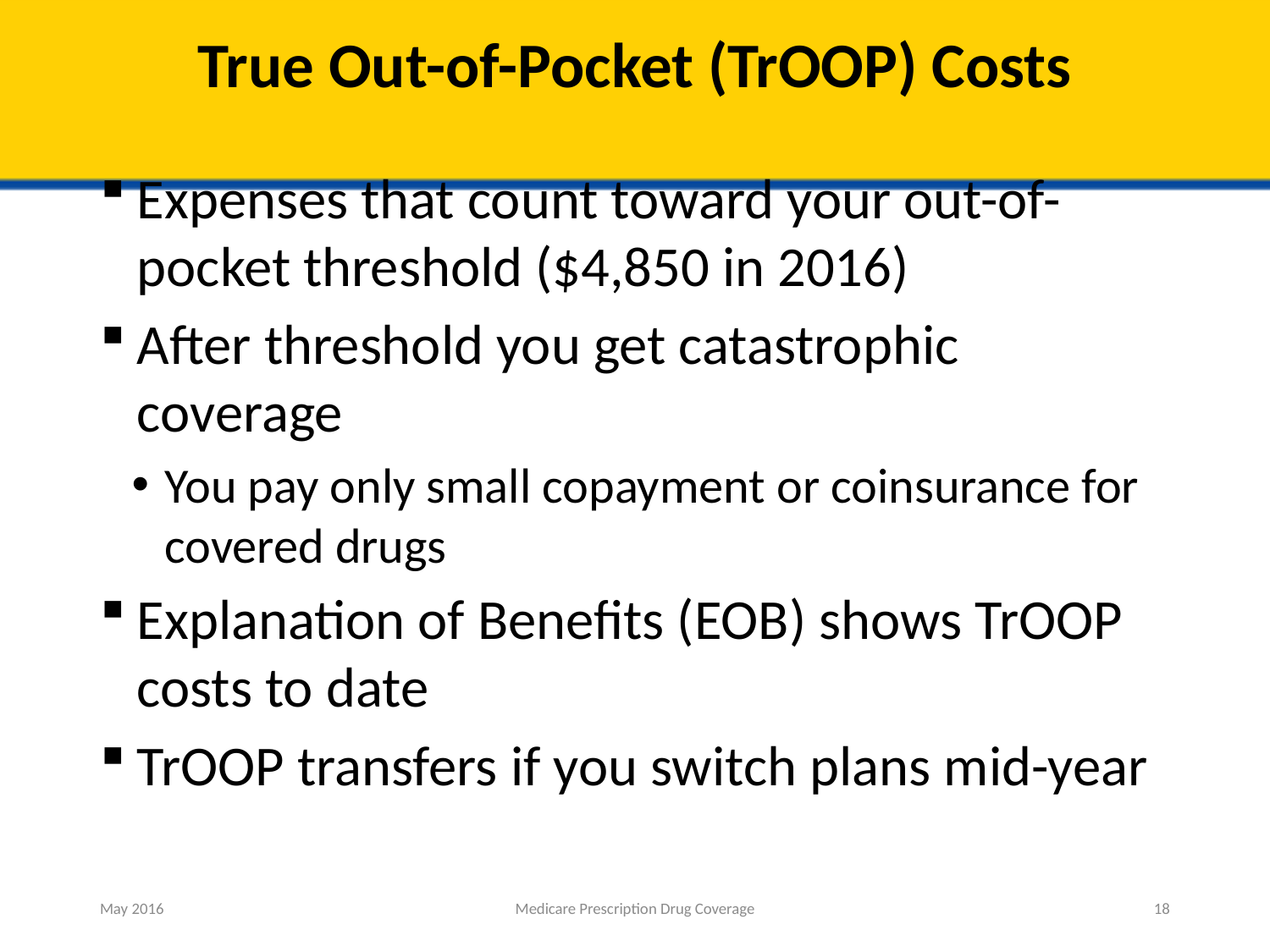

# True Out-of-Pocket (TrOOP) Costs
Expenses that count toward your out-of- pocket threshold ($4,850 in 2016)
After threshold you get catastrophic coverage
You pay only small copayment or coinsurance for covered drugs
Explanation of Benefits (EOB) shows TrOOP costs to date
TrOOP transfers if you switch plans mid-year

May 2016
Medicare Prescription Drug Coverage
18